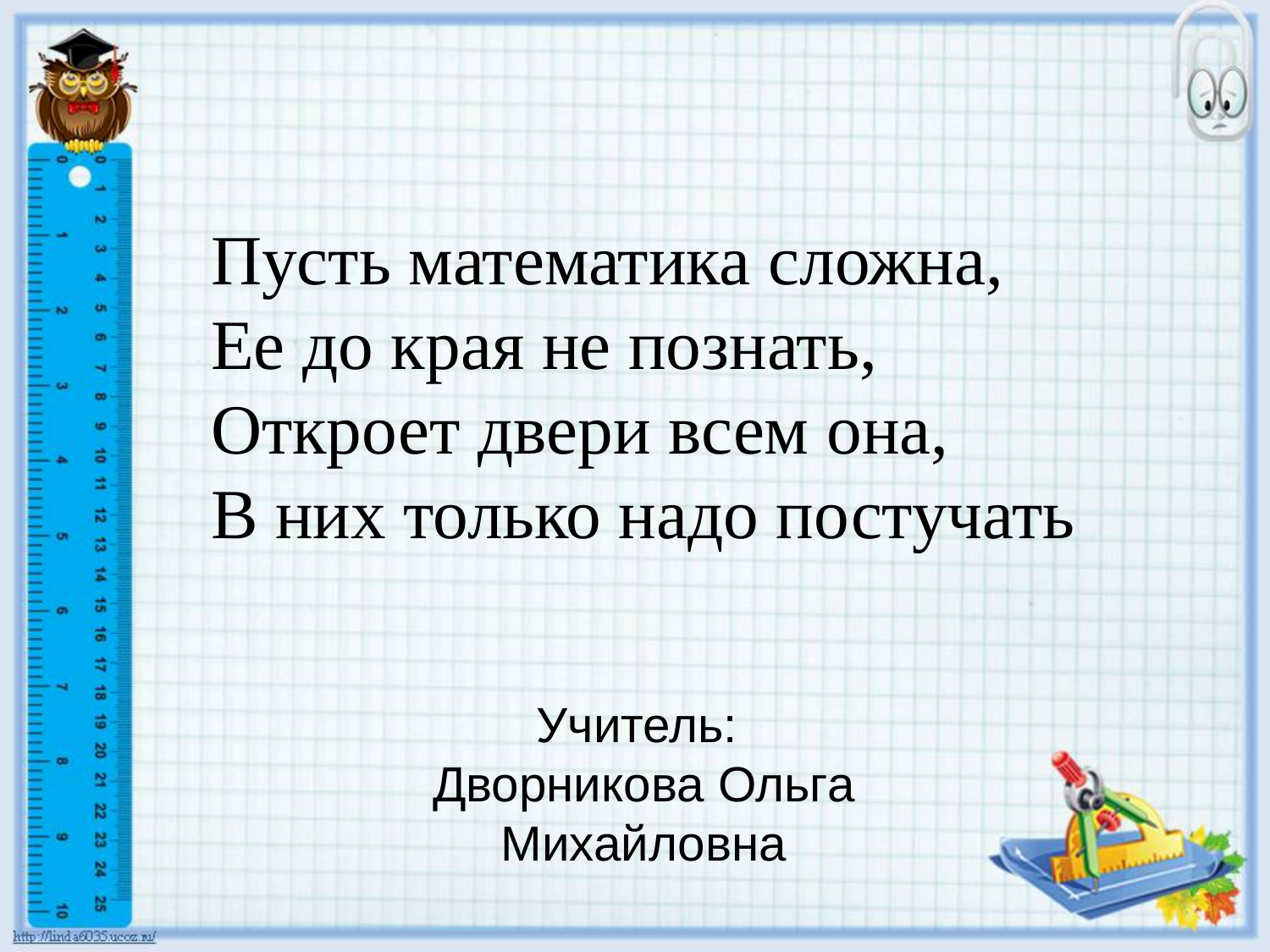

Пусть математика сложна,
Ее до края не познать,
Откроет двери всем она,
В них только надо постучать
Учитель:
Дворникова Ольга Михайловна